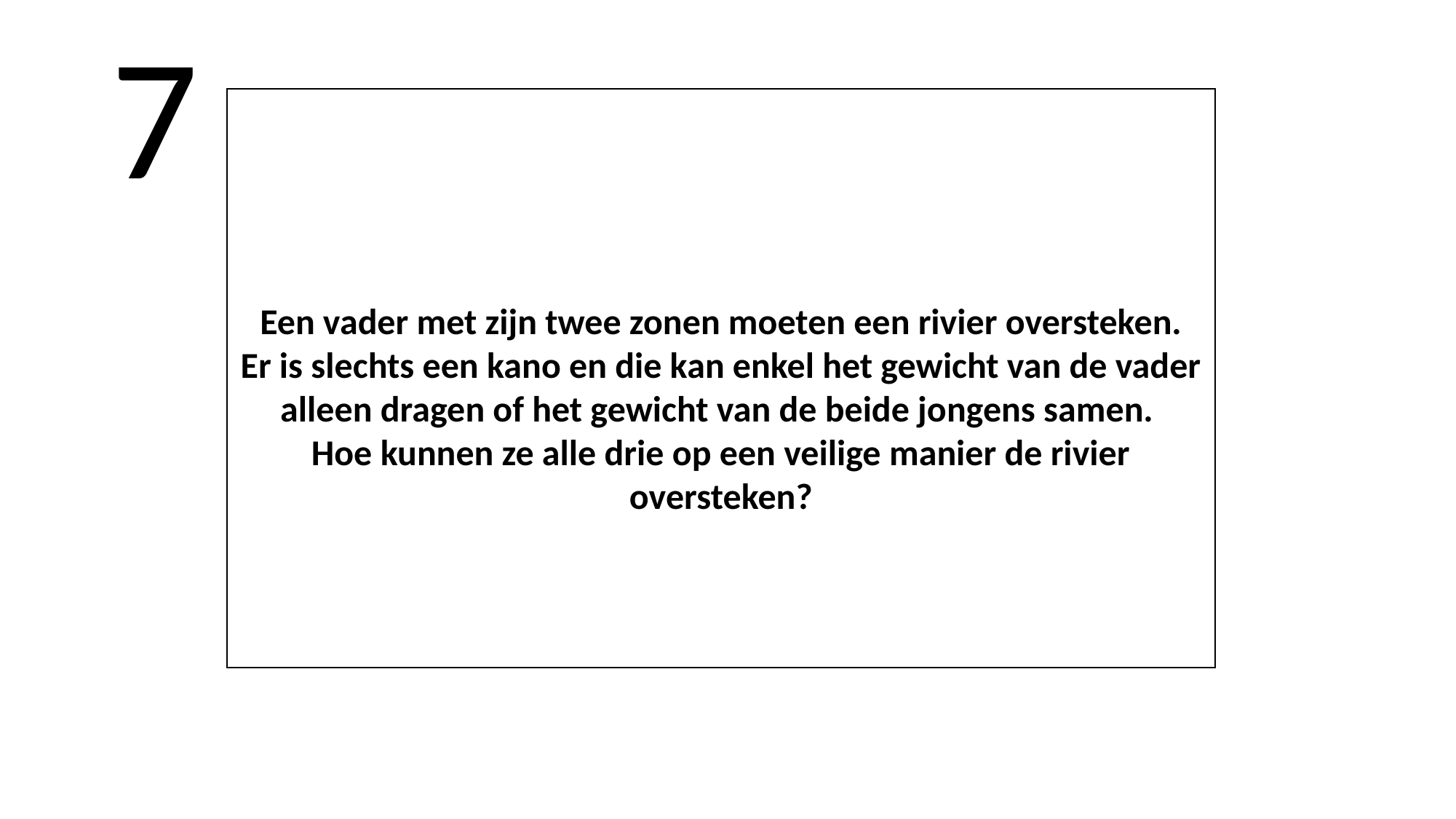

# 7

Een vader met zijn twee zonen moeten een rivier oversteken.
Er is slechts een kano en die kan enkel het gewicht van de vader alleen dragen of het gewicht van de beide jongens samen.
Hoe kunnen ze alle drie op een veilige manier de rivier oversteken?